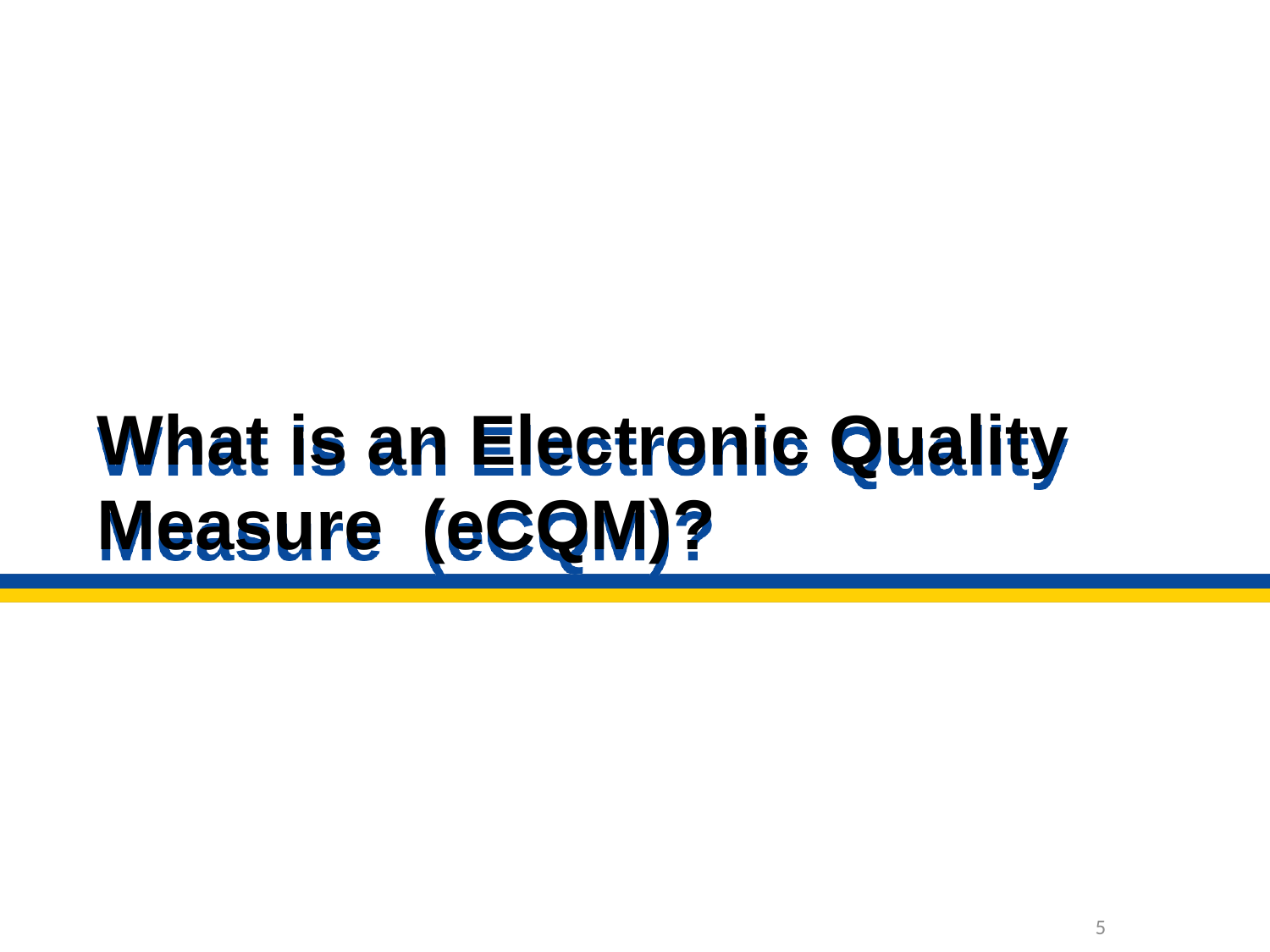

# What is an Electronic Quality Measure  (eCQM)?
5